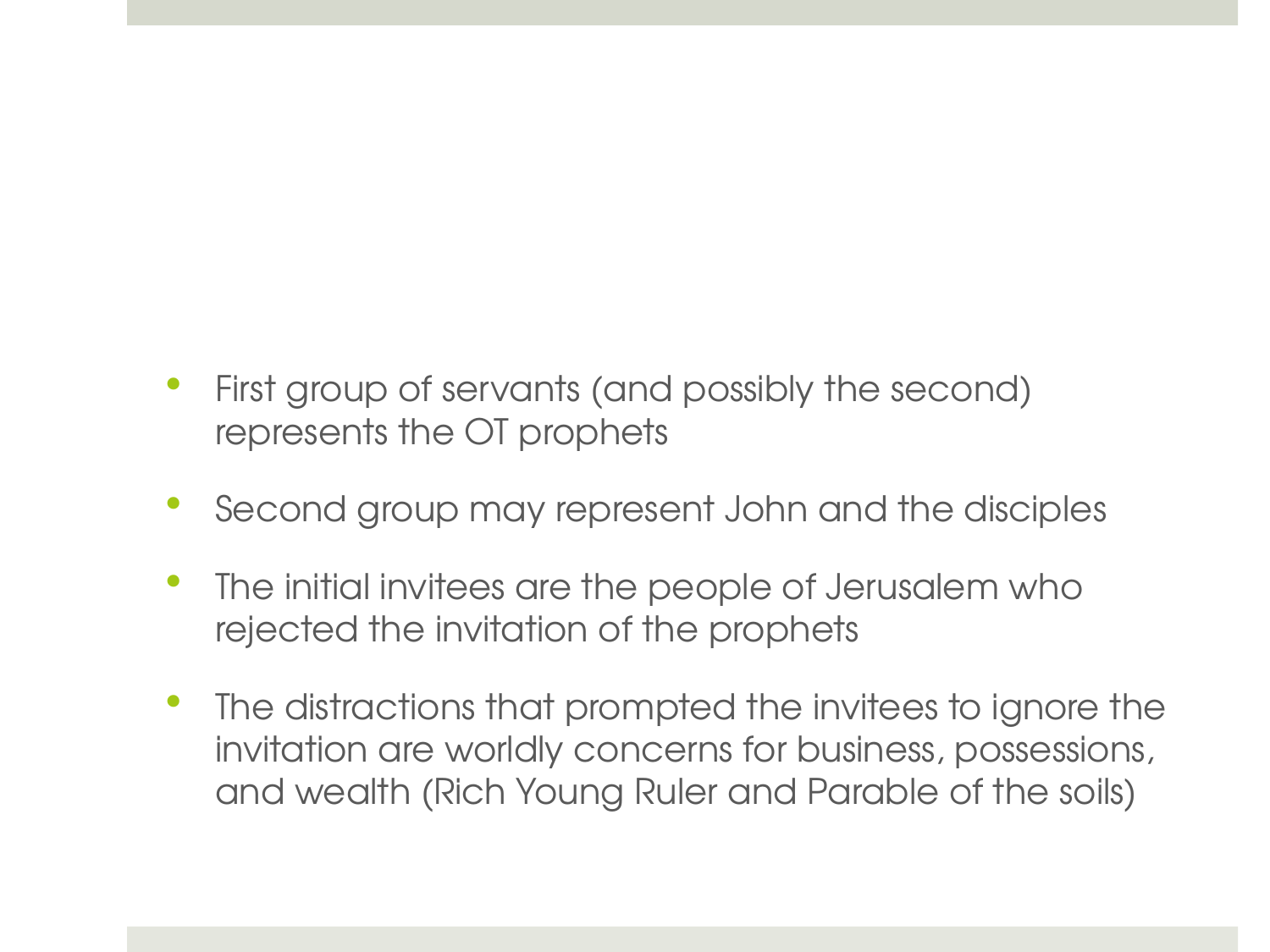

#
First group of servants (and possibly the second) represents the OT prophets
Second group may represent John and the disciples
The initial invitees are the people of Jerusalem who rejected the invitation of the prophets
The distractions that prompted the invitees to ignore the invitation are worldly concerns for business, possessions, and wealth (Rich Young Ruler and Parable of the soils)